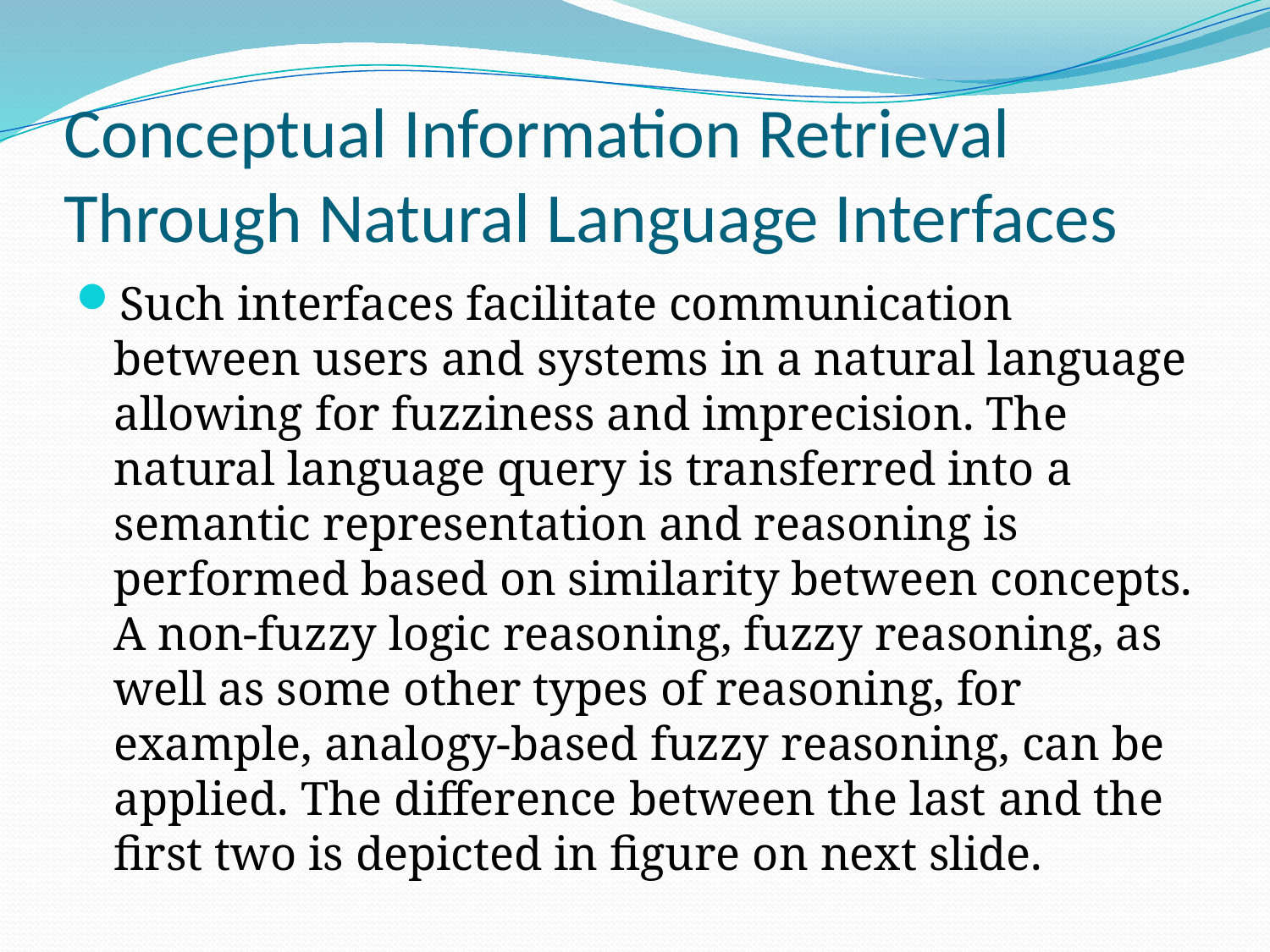

# Conceptual Information Retrieval Through Natural Language Interfaces
Such interfaces facilitate communication between users and systems in a natural language allowing for fuzziness and imprecision. The natural language query is transferred into a semantic representation and reasoning is performed based on similarity between concepts. A non-fuzzy logic reasoning, fuzzy reasoning, as well as some other types of reasoning, for example, analogy-based fuzzy reasoning, can be applied. The difference between the last and the first two is depicted in figure on next slide.